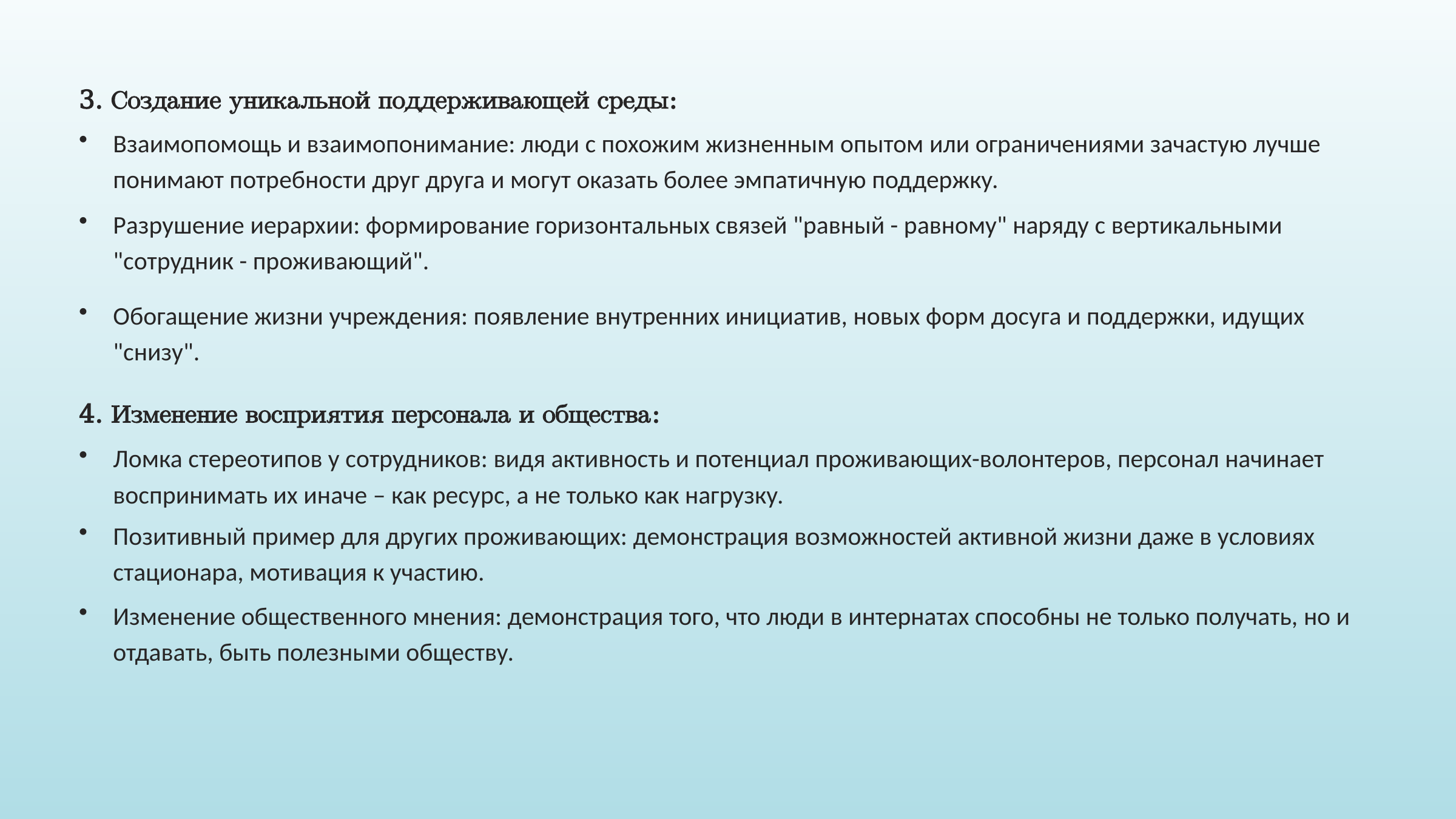

3. Создание уникальной поддерживающей среды:
Взаимопомощь и взаимопонимание: люди с похожим жизненным опытом или ограничениями зачастую лучше понимают потребности друг друга и могут оказать более эмпатичную поддержку.
Разрушение иерархии: формирование горизонтальных связей "равный - равному" наряду с вертикальными "сотрудник - проживающий".
Обогащение жизни учреждения: появление внутренних инициатив, новых форм досуга и поддержки, идущих "снизу".
4. Изменение восприятия персонала и общества:
Ломка стереотипов у сотрудников: видя активность и потенциал проживающих-волонтеров, персонал начинает воспринимать их иначе – как ресурс, а не только как нагрузку.
Позитивный пример для других проживающих: демонстрация возможностей активной жизни даже в условиях стационара, мотивация к участию.
Изменение общественного мнения: демонстрация того, что люди в интернатах способны не только получать, но и отдавать, быть полезными обществу.